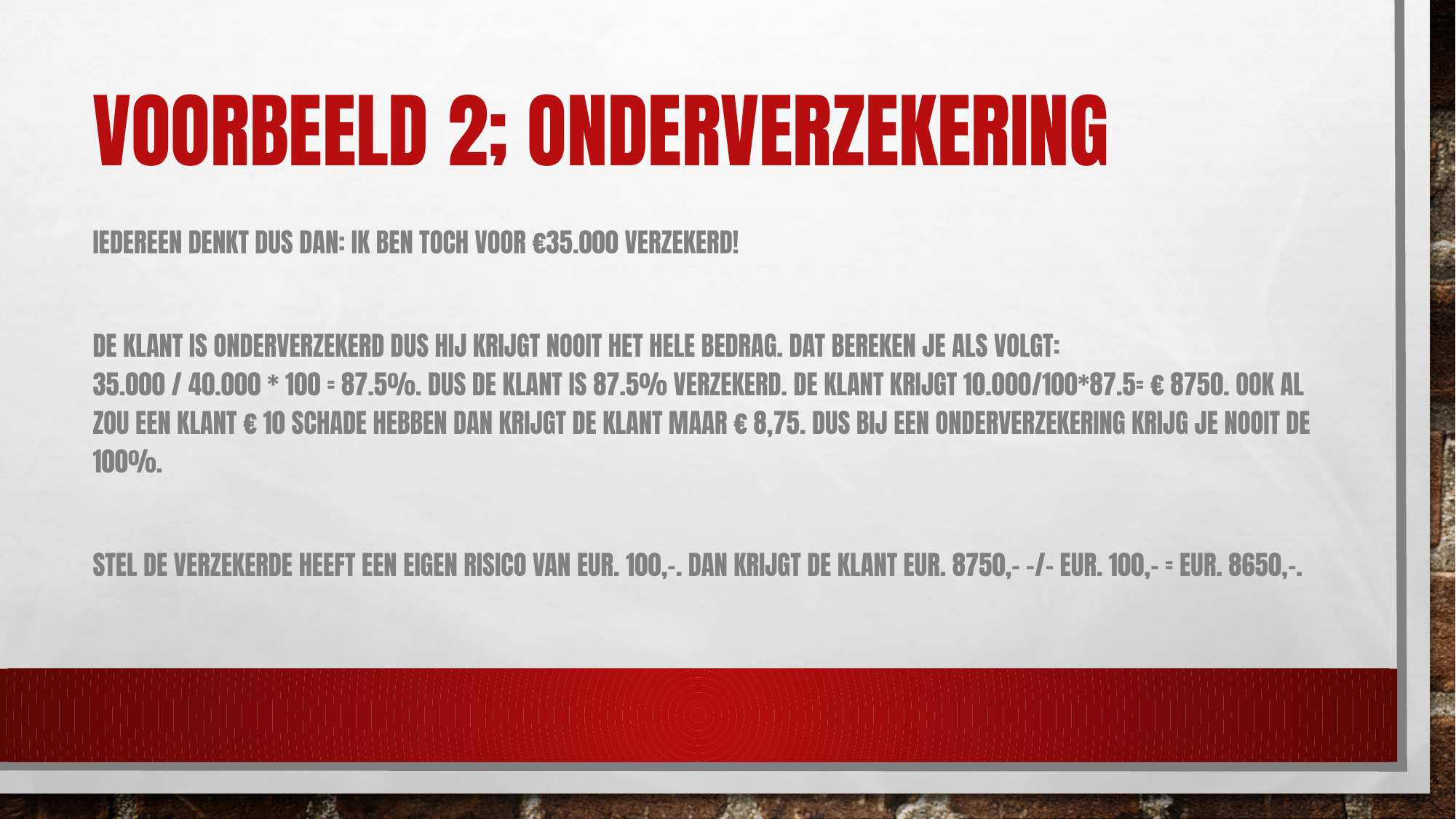

# Voorbeeld 2; onderverzekering
iedereen denkt dus dan: ik ben toch voor €35.000 verzekerd!

De klant is onderverzekerd dus hij krijgt nooit het hele bedrag. Dat bereken je als volgt:
35.000 / 40.000 * 100 = 87.5%. Dus de klant is 87.5% verzekerd. De klant krijgt 10.000/100*87.5= € 8750. Ook al zou een klant € 10 schade hebben dan krijgt de klant maar € 8,75. Dus bij een onderverzekering krijg je nooit de 100%.

Stel de verzekerde heeft een eigen risico van Eur. 100,-. Dan krijgt de klant Eur. 8750,- -/- eur. 100,- = eur. 8650,-.